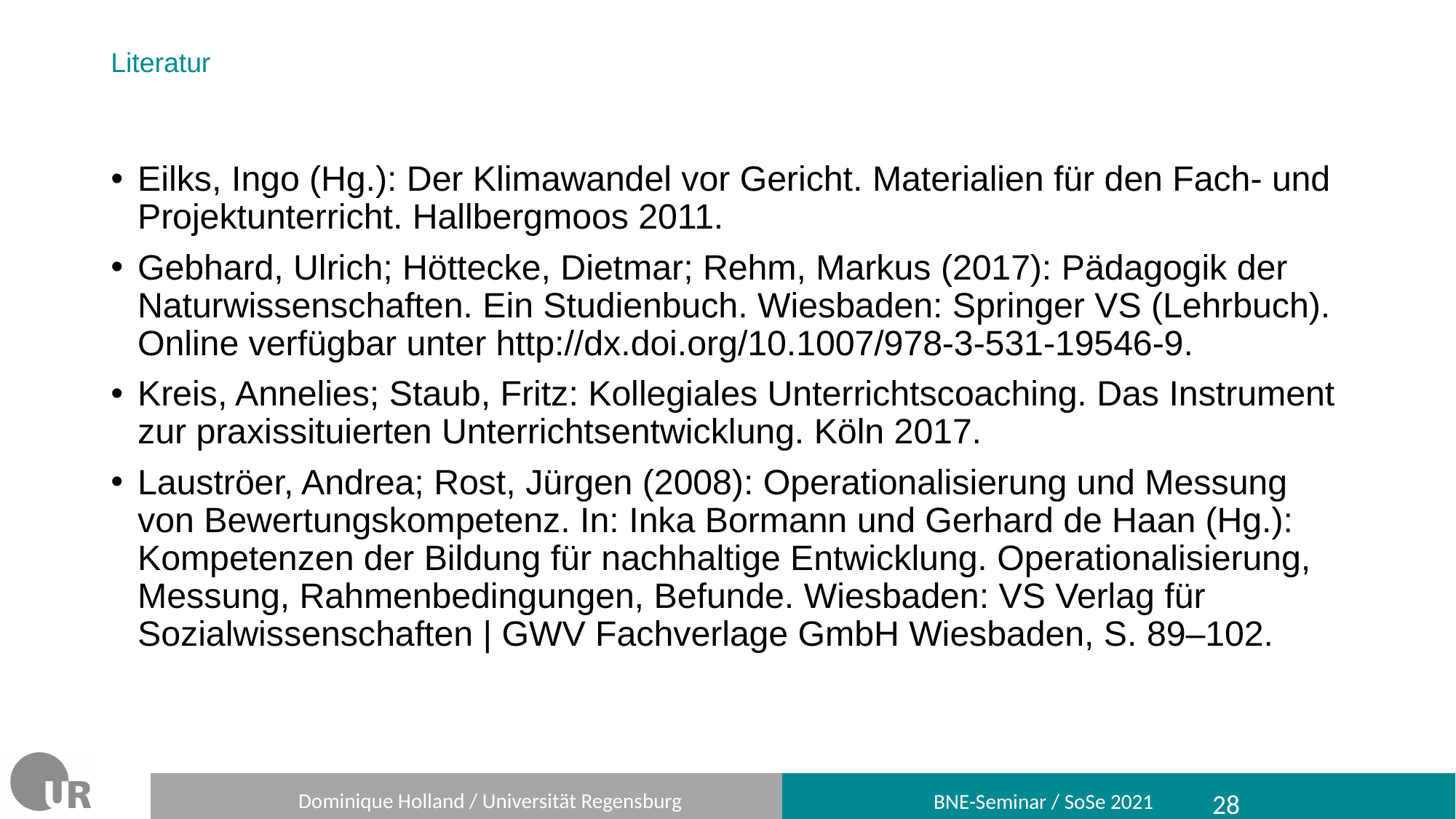

# Literatur

Eilks, Ingo (Hg.): Der Klimawandel vor Gericht. Materialien für den Fach- und Projektunterricht. Hallbergmoos 2011.
Gebhard, Ulrich; Höttecke, Dietmar; Rehm, Markus (2017): Pädagogik der Naturwissenschaften. Ein Studienbuch. Wiesbaden: Springer VS (Lehrbuch). Online verfügbar unter http://dx.doi.org/10.1007/978-3-531-19546-9.
Kreis, Annelies; Staub, Fritz: Kollegiales Unterrichtscoaching. Das Instrument zur praxissituierten Unterrichtsentwicklung. Köln 2017.
Lauströer, Andrea; Rost, Jürgen (2008): Operationalisierung und Messung von Bewertungskompetenz. In: Inka Bormann und Gerhard de Haan (Hg.): Kompetenzen der Bildung für nachhaltige Entwicklung. Operationalisierung, Messung, Rahmenbedingungen, Befunde. Wiesbaden: VS Verlag für Sozialwissenschaften | GWV Fachverlage GmbH Wiesbaden, S. 89–102.